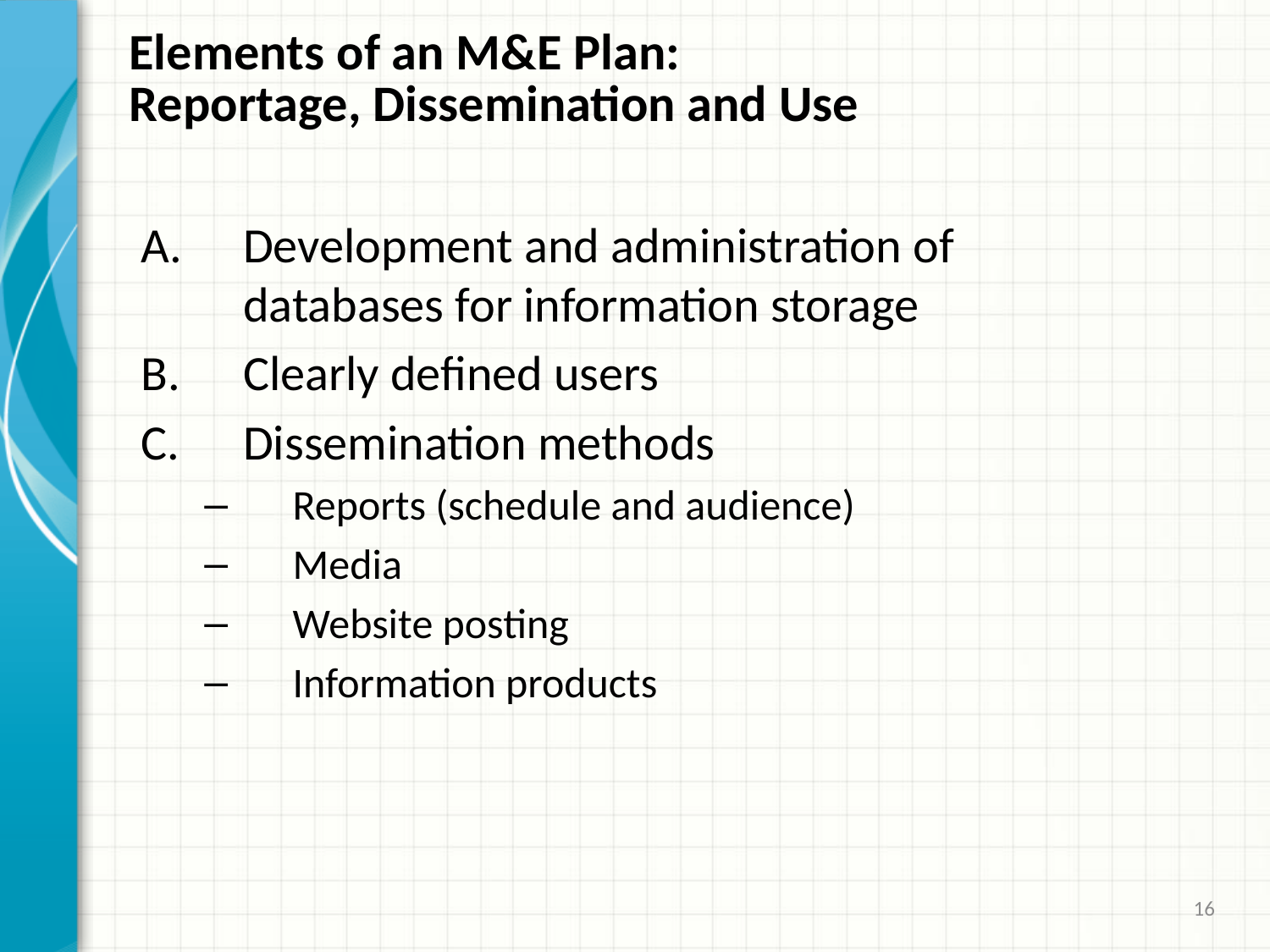

# Elements of an M&E Plan: Reportage, Dissemination and Use
Development and administration of databases for information storage
Clearly defined users
Dissemination methods
Reports (schedule and audience)
Media
Website posting
Information products

16